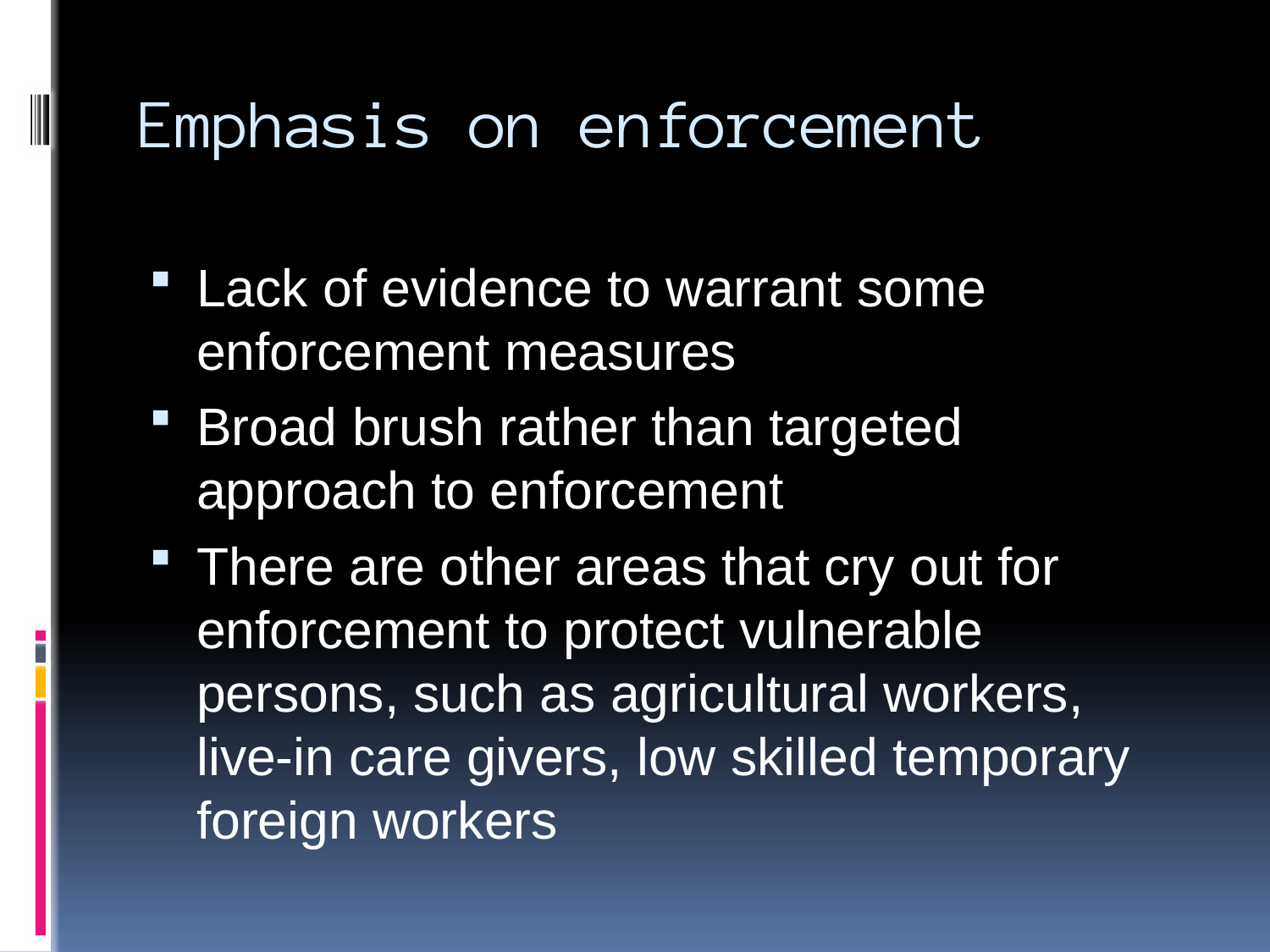

# Emphasis on enforcement
Lack of evidence to warrant some enforcement measures
Broad brush rather than targeted approach to enforcement
There are other areas that cry out for enforcement to protect vulnerable persons, such as agricultural workers, live-in care givers, low skilled temporary foreign workers